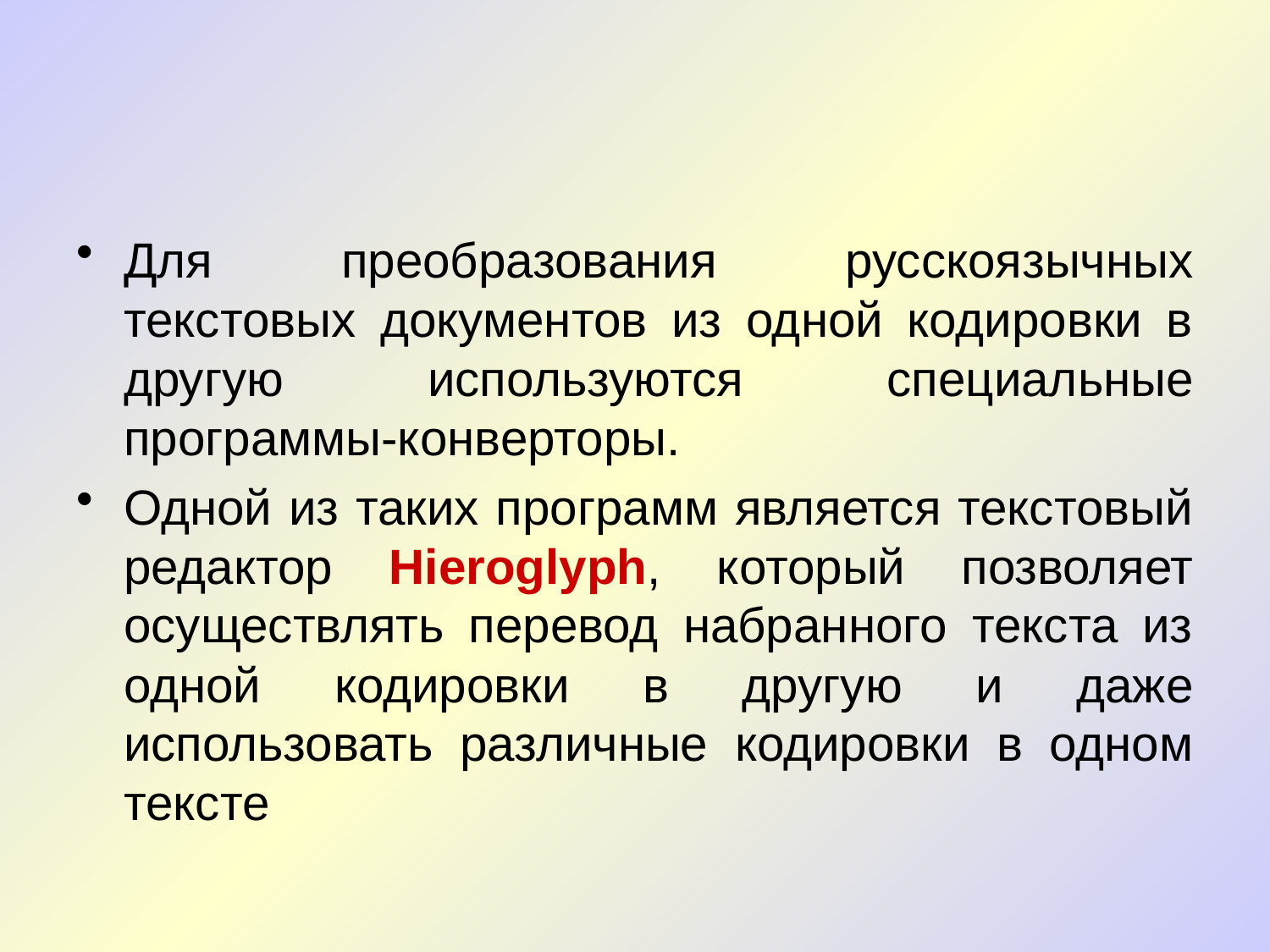

#
Для преобразования русскоязычных текстовых документов из одной кодировки в другую используются специальные программы-конверторы.
Одной из таких программ является текстовый редактор Hieroglyph, который позволяет осуществлять перевод набранного текста из одной кодировки в другую и даже использовать различные кодировки в одном тексте